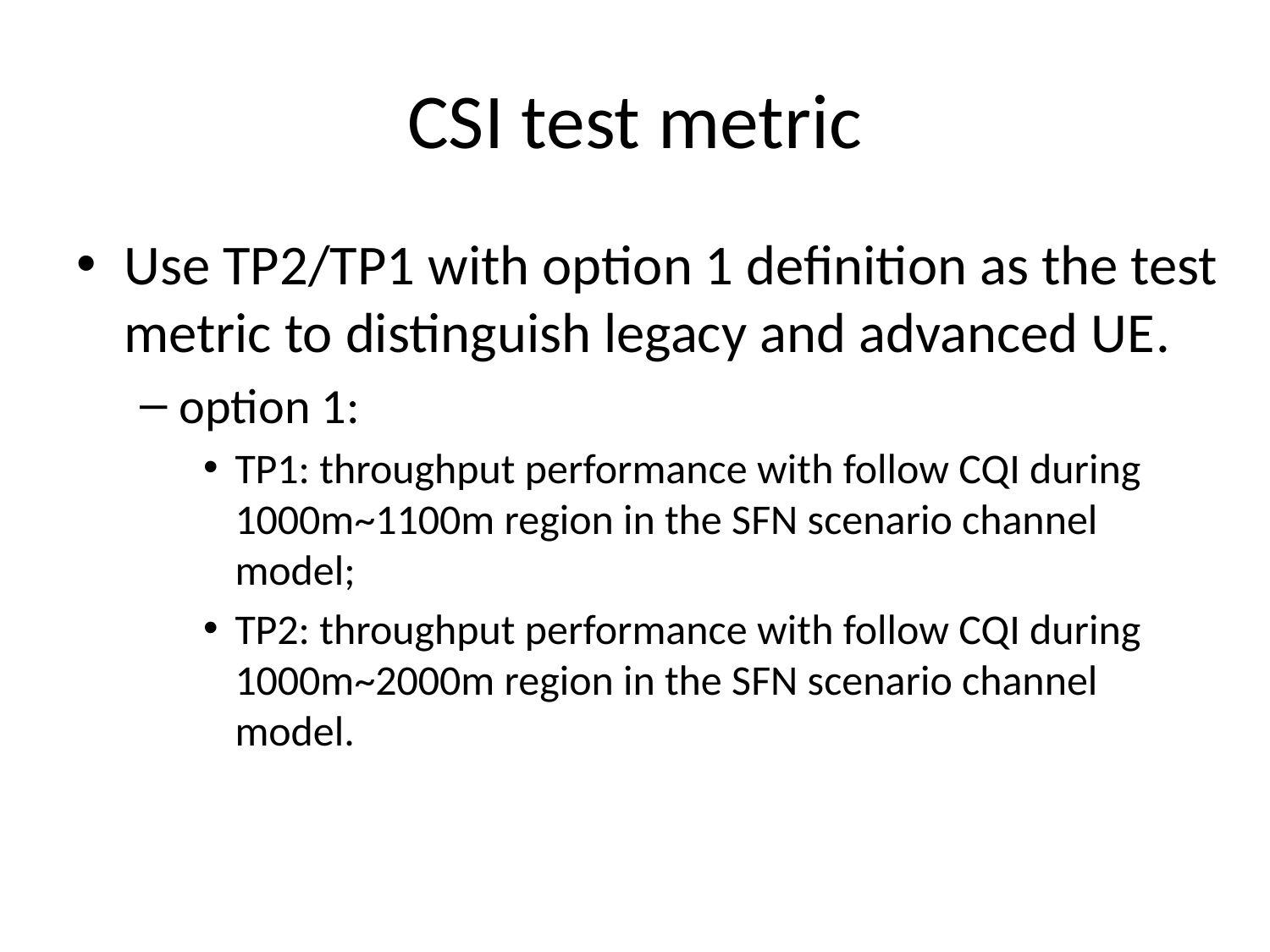

# CSI test metric
Use TP2/TP1 with option 1 definition as the test metric to distinguish legacy and advanced UE.
option 1:
TP1: throughput performance with follow CQI during 1000m~1100m region in the SFN scenario channel model;
TP2: throughput performance with follow CQI during 1000m~2000m region in the SFN scenario channel model.